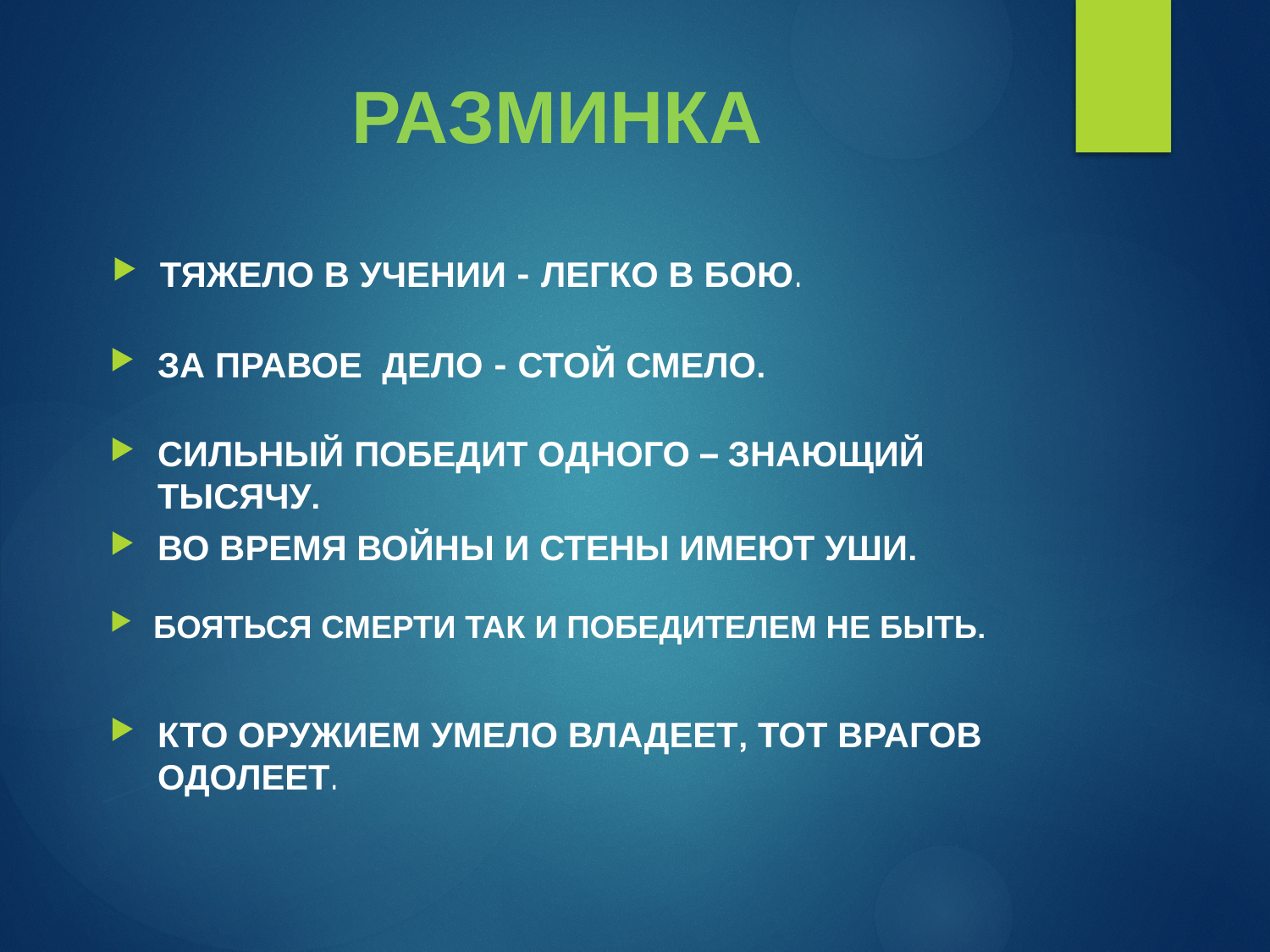

# РАЗМИНКА
ТЯЖЕЛО В УЧЕНИИ - ЛЕГКО В БОЮ.

ЗА ПРАВОЕ  ДЕЛО - СТОЙ СМЕЛО.

СИЛЬНЫЙ ПОБЕДИТ ОДНОГО – ЗНАЮЩИЙ ТЫСЯЧУ.
ВО ВРЕМЯ ВОЙНЫ И СТЕНЫ ИМЕЮТ УШИ.
БОЯТЬСЯ СМЕРТИ ТАК И ПОБЕДИТЕЛЕМ НЕ БЫТЬ.
КТО ОРУЖИЕМ УМЕЛО ВЛАДЕЕТ, ТОТ ВРАГОВ ОДОЛЕЕТ.